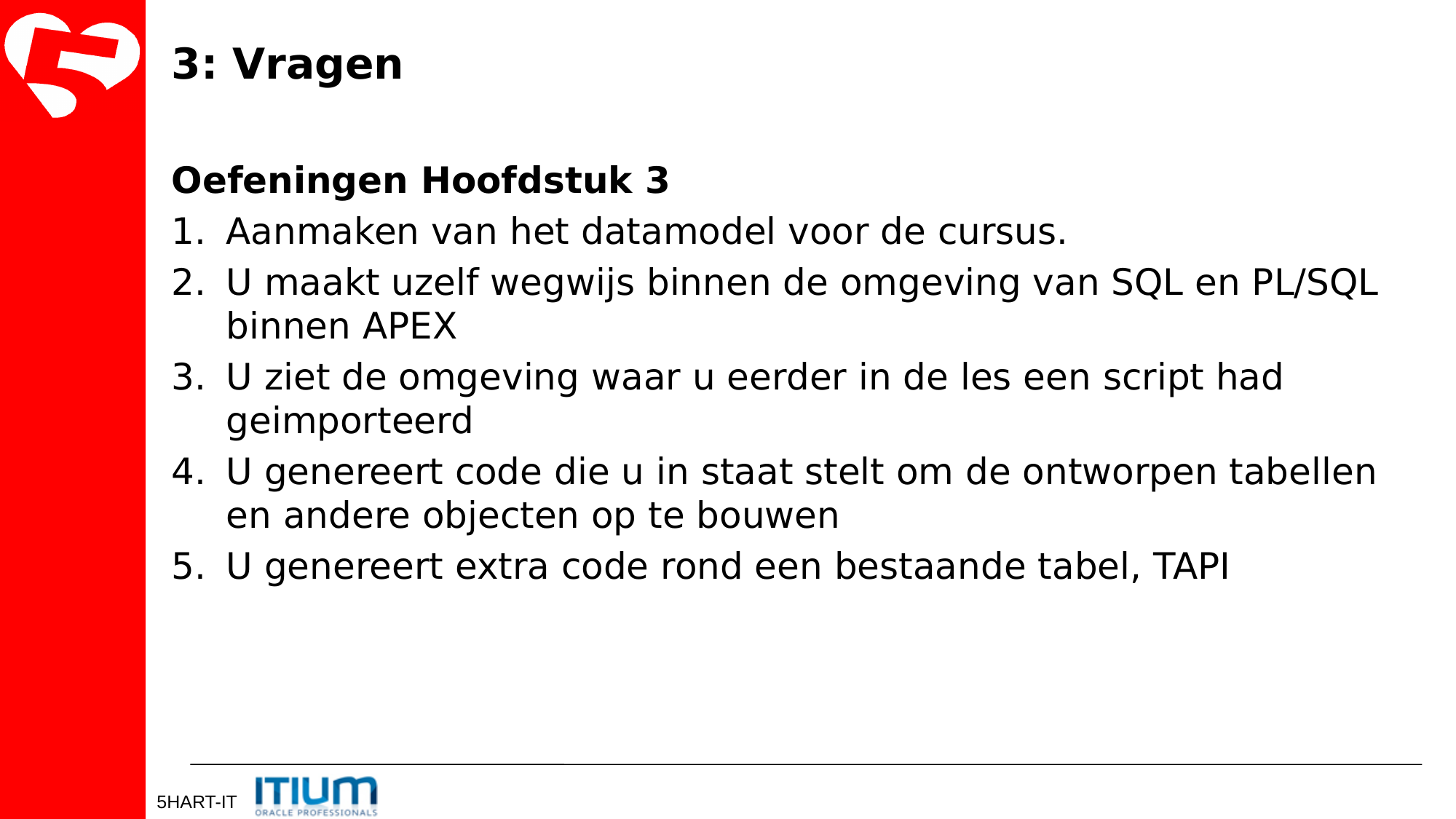

# 3: Vragen
Oefeningen Hoofdstuk 3
Aanmaken van het datamodel voor de cursus.
U maakt uzelf wegwijs binnen de omgeving van SQL en PL/SQL binnen APEX
U ziet de omgeving waar u eerder in de les een script had geimporteerd
U genereert code die u in staat stelt om de ontworpen tabellen en andere objecten op te bouwen
U genereert extra code rond een bestaande tabel, TAPI